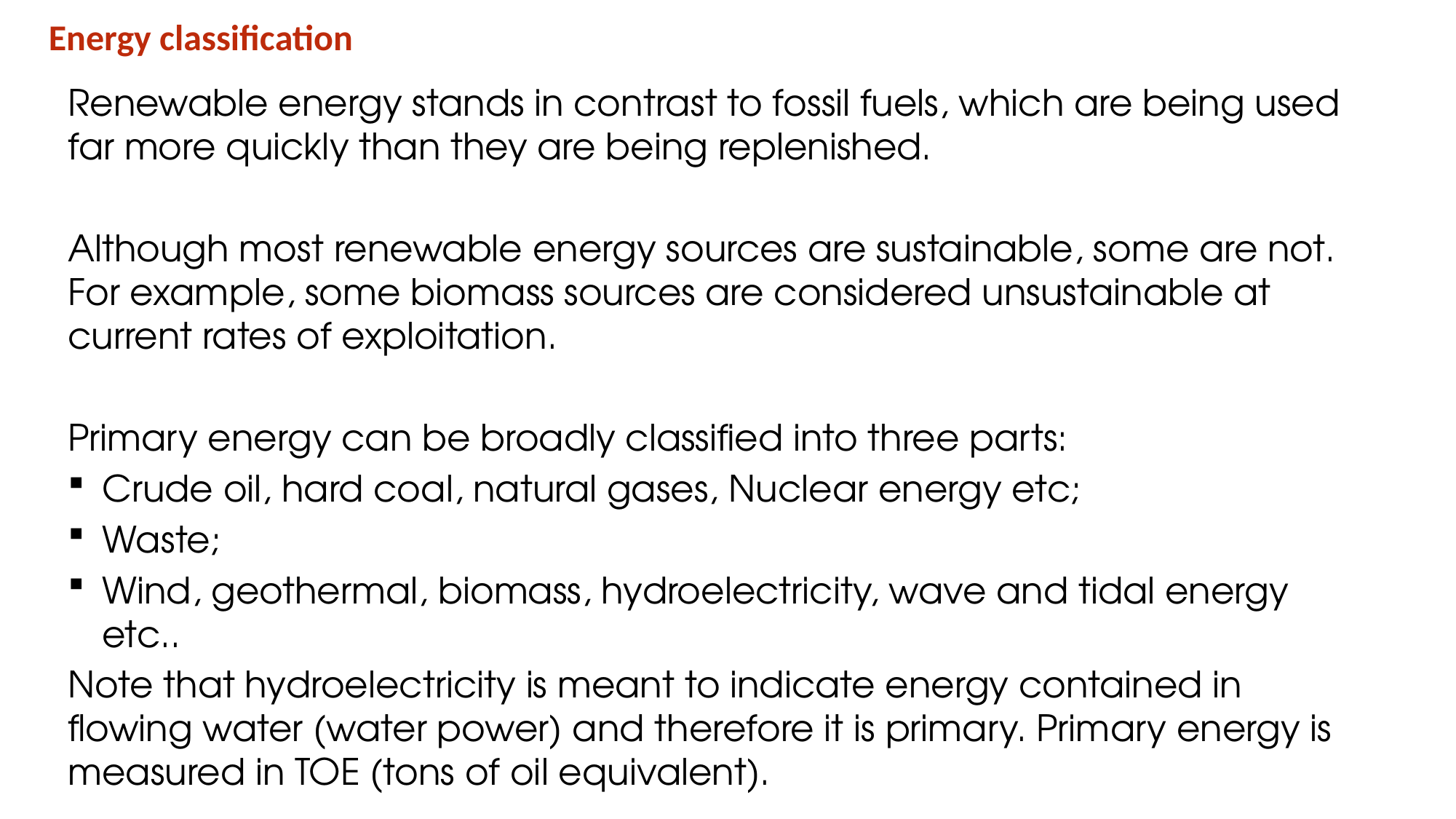

Energy classification
Renewable energy stands in contrast to fossil fuels, which are being used far more quickly than they are being replenished.

Although most renewable energy sources are sustainable, some are not. For example, some biomass sources are considered unsustainable at current rates of exploitation.

Primary energy can be broadly classified into three parts:
Crude oil, hard coal, natural gases, Nuclear energy etc;
Waste;
Wind, geothermal, biomass, hydroelectricity, wave and tidal energy etc..
Note that hydroelectricity is meant to indicate energy contained in flowing water (water power) and therefore it is primary. Primary energy is measured in TOE (tons of oil equivalent).